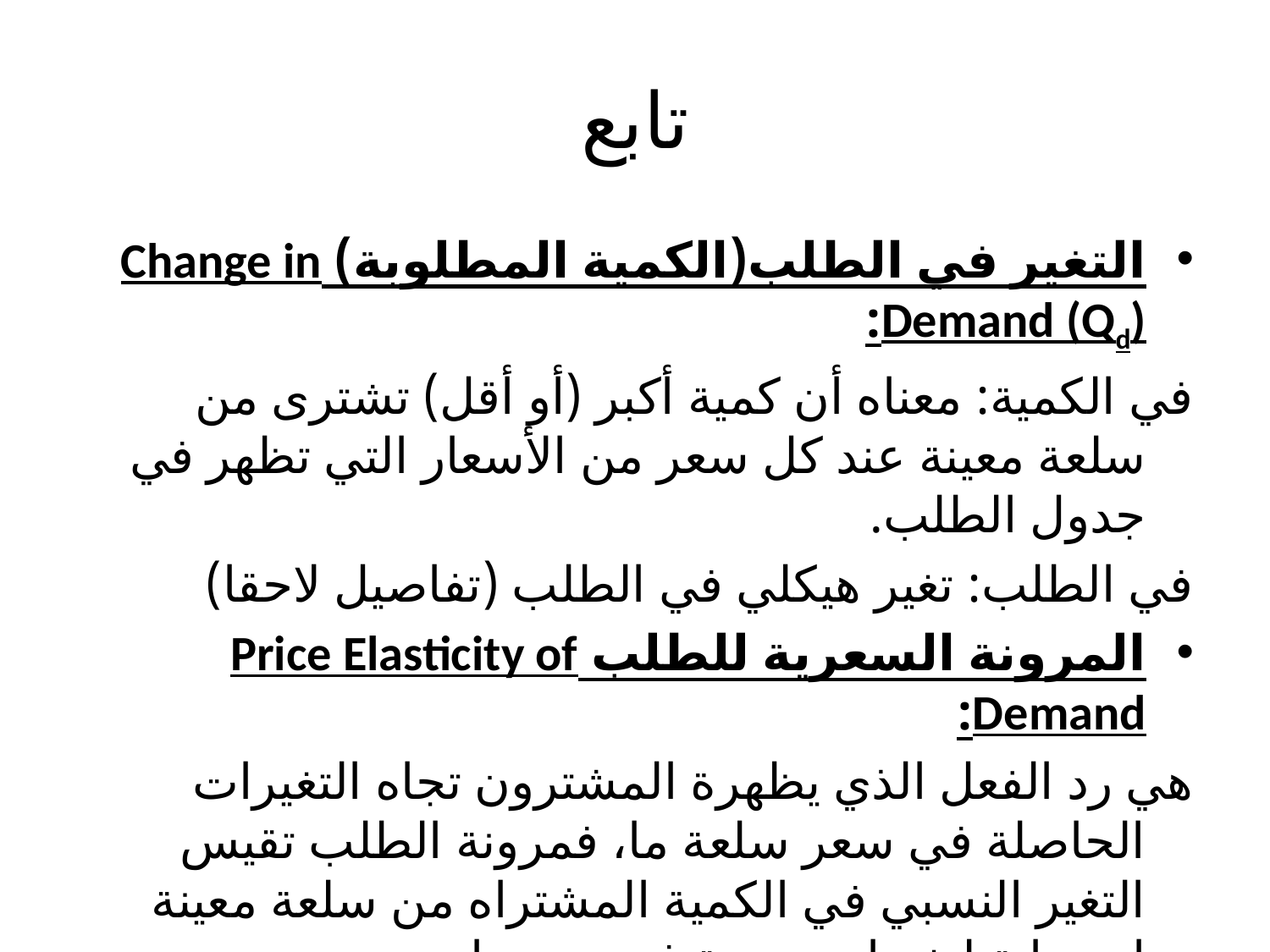

# تابع
التغير في الطلب(الكمية المطلوبة) Change in Demand (Qd):
في الكمية: معناه أن كمية أكبر (أو أقل) تشترى من سلعة معينة عند كل سعر من الأسعار التي تظهر في جدول الطلب.
في الطلب: تغير هيكلي في الطلب (تفاصيل لاحقا)
المرونة السعرية للطلب Price Elasticity of Demand:
	هي رد الفعل الذي يظهرة المشترون تجاه التغيرات الحاصلة في سعر سلعة ما، فمرونة الطلب تقيس التغير النسبي في الكمية المشتراه من سلعة معينة إستجابة لتغيرات نسبية في سعرها.